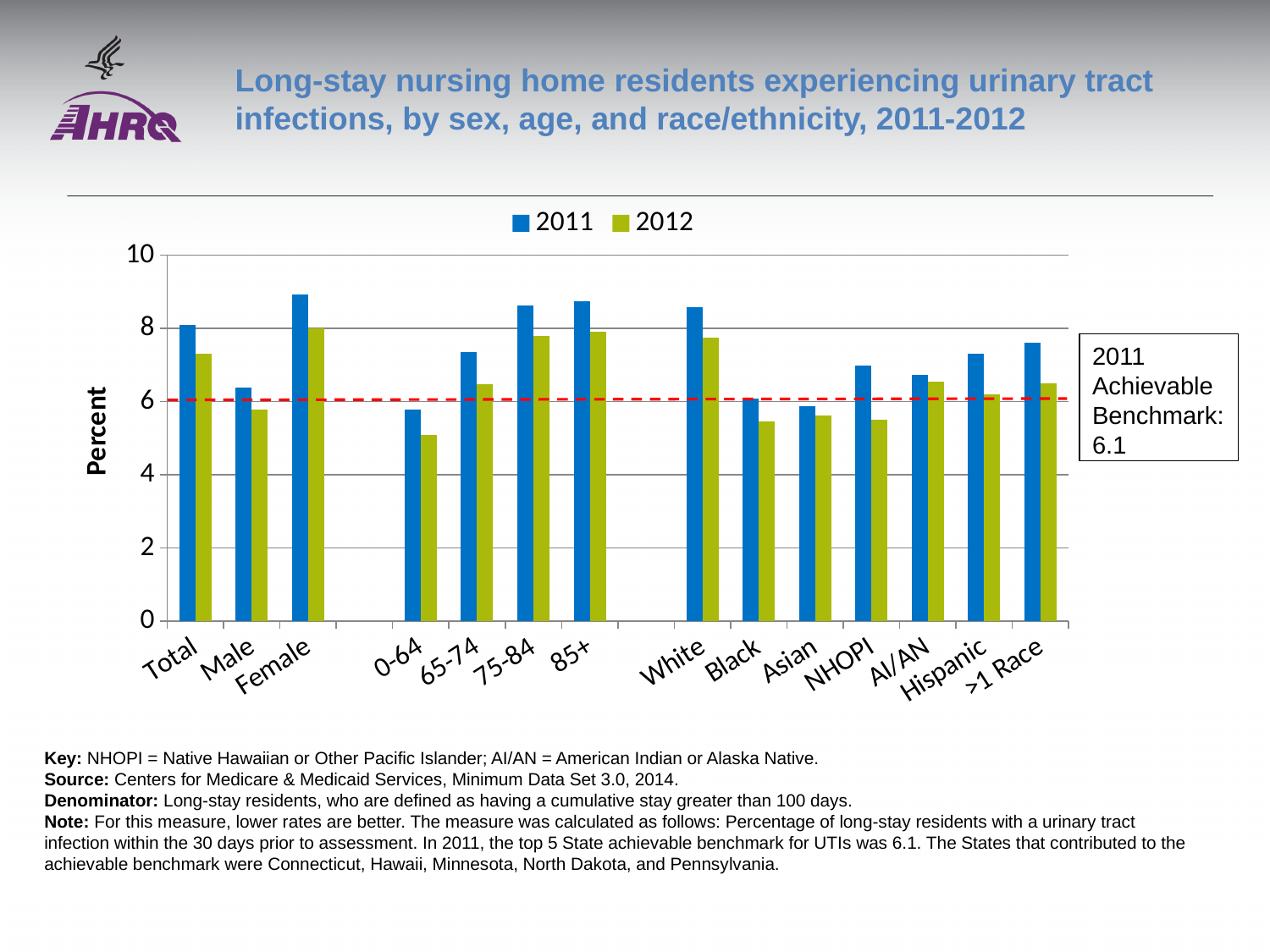

# Long-stay nursing home residents experiencing urinary tract infections, by sex, age, and race/ethnicity, 2011-2012

### Chart

| Category | 2011 | 2012 |
|---|---|---|
| Total | 8.1 | 7.3 |
| Male | 6.38 | 5.79 |
| Female | 8.92 | 8.0 |
|  | None | None |
| 0-64 | 5.79 | 5.08 |
| 65-74 | 7.35 | 6.48 |
| 75-84 | 8.63 | 7.8 |
| 85+ | 8.74 | 7.91 |
|  | None | None |
| White | 8.58 | 7.74 |
| Black | 6.07 | 5.45 |
| Asian | 5.88 | 5.61 |
| NHOPI | 6.98 | 5.5 |
| AI/AN | 6.73 | 6.55 |
| Hispanic | 7.3 | 6.19 |
| >1 Race | 7.6 | 6.5 |
2011 Achievable Benchmark: 6.1
Key: NHOPI = Native Hawaiian or Other Pacific Islander; AI/AN = American Indian or Alaska Native.
Source: Centers for Medicare & Medicaid Services, Minimum Data Set 3.0, 2014.
Denominator: Long-stay residents, who are defined as having a cumulative stay greater than 100 days.
Note: For this measure, lower rates are better. The measure was calculated as follows: Percentage of long-stay residents with a urinary tract infection within the 30 days prior to assessment. In 2011, the top 5 State achievable benchmark for UTIs was 6.1. The States that contributed to the  achievable benchmark were Connecticut, Hawaii, Minnesota, North Dakota, and Pennsylvania.